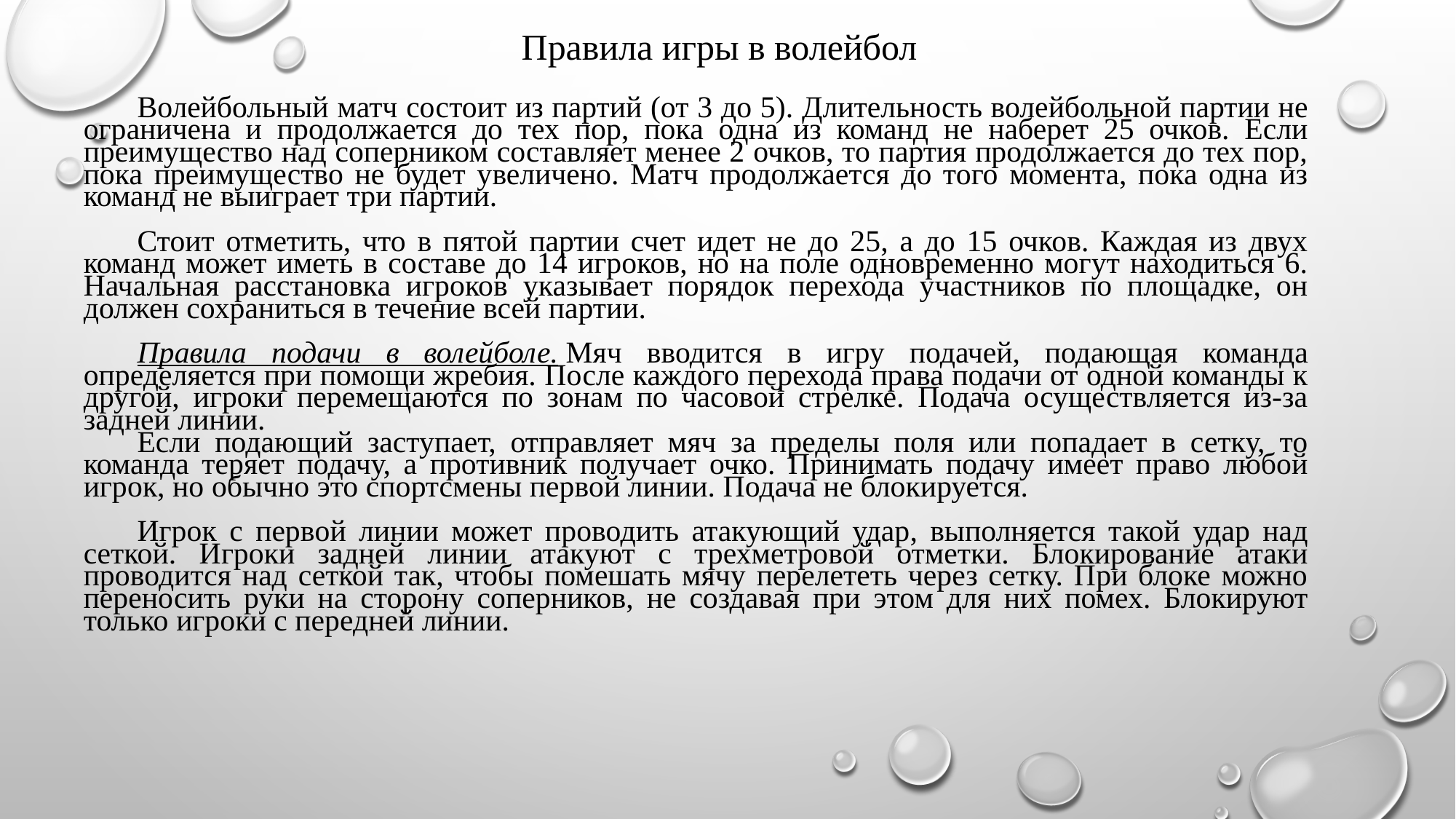

Правила игры в волейбол
Волейбольный матч состоит из партий (от 3 до 5). Длительность волейбольной партии не ограничена и продолжается до тех пор, пока одна из команд не наберет 25 очков. Если преимущество над соперником составляет менее 2 очков, то партия продолжается до тех пор, пока преимущество не будет увеличено. Матч продолжается до того момента, пока одна из команд не выиграет три партии.

Стоит отметить, что в пятой партии счет идет не до 25, а до 15 очков. Каждая из двух команд может иметь в составе до 14 игроков, но на поле одновременно могут находиться 6. Начальная расстановка игроков указывает порядок перехода участников по площадке, он должен сохраниться в течение всей партии.

Правила подачи в волейболе. Мяч вводится в игру подачей, подающая команда определяется при помощи жребия. После каждого перехода права подачи от одной команды к другой, игроки перемещаются по зонам по часовой стрелке. Подача осуществляется из-за задней линии.
Если подающий заступает, отправляет мяч за пределы поля или попадает в сетку, то команда теряет подачу, а противник получает очко. Принимать подачу имеет право любой игрок, но обычно это спортсмены первой линии. Подача не блокируется.

Игрок с первой линии может проводить атакующий удар, выполняется такой удар над сеткой. Игроки задней линии атакуют с трехметровой отметки. Блокирование атаки проводится над сеткой так, чтобы помешать мячу перелететь через сетку. При блоке можно переносить руки на сторону соперников, не создавая при этом для них помех. Блокируют только игроки с передней линии.